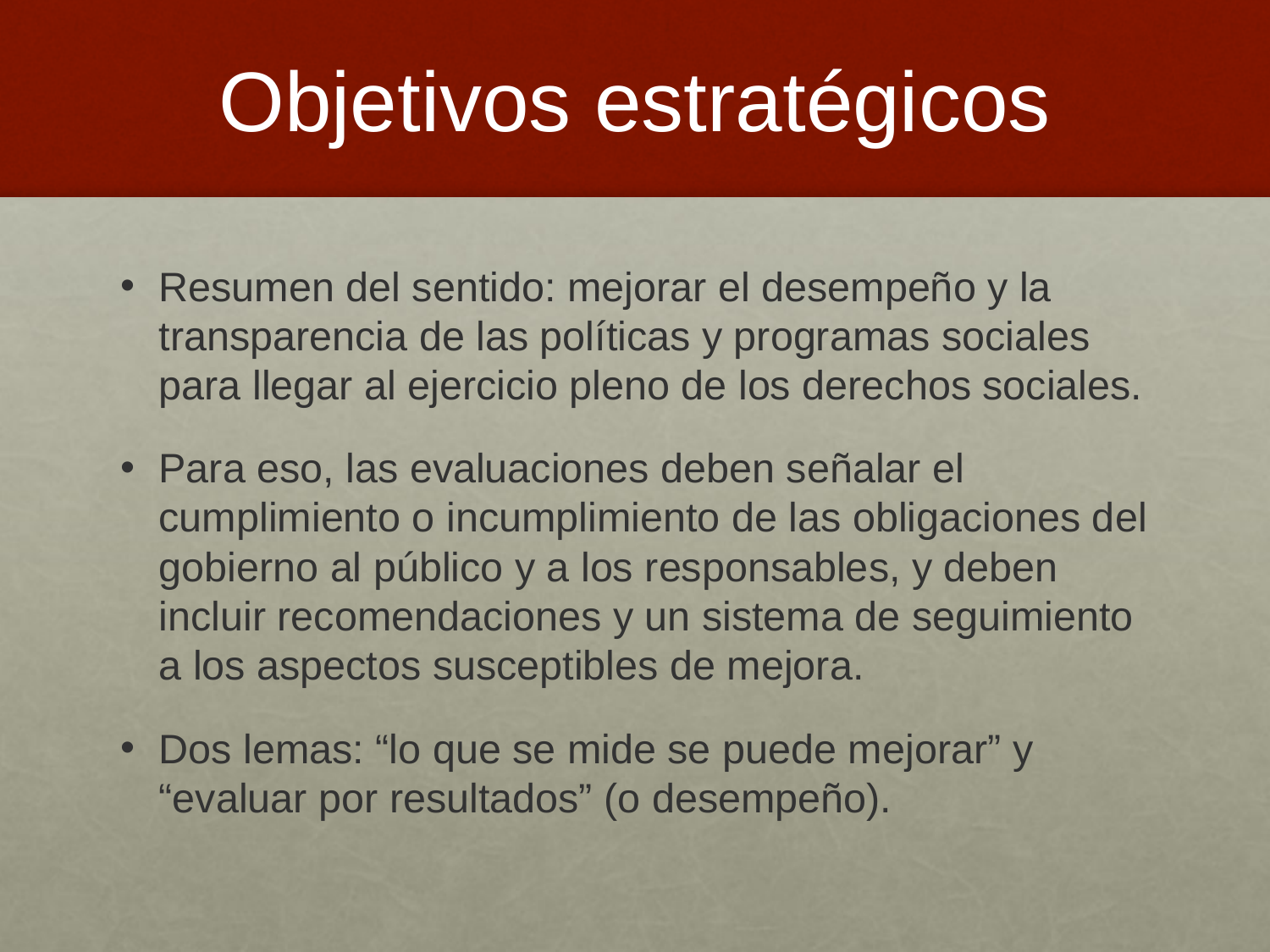

# Objetivos estratégicos
Resumen del sentido: mejorar el desempeño y la transparencia de las políticas y programas sociales para llegar al ejercicio pleno de los derechos sociales.
Para eso, las evaluaciones deben señalar el cumplimiento o incumplimiento de las obligaciones del gobierno al público y a los responsables, y deben incluir recomendaciones y un sistema de seguimiento a los aspectos susceptibles de mejora.
Dos lemas: “lo que se mide se puede mejorar” y “evaluar por resultados” (o desempeño).